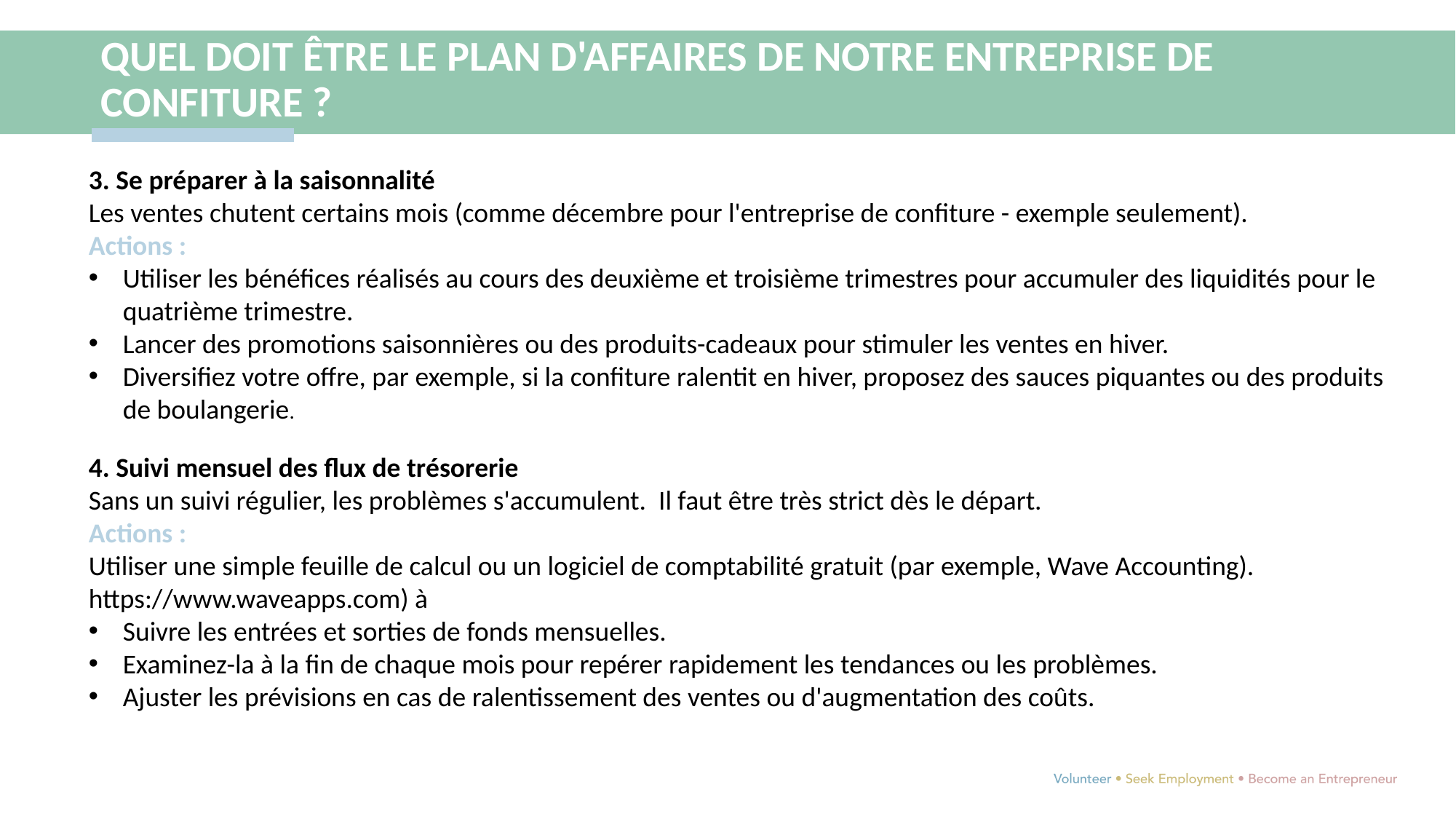

QUEL DOIT ÊTRE LE PLAN D'AFFAIRES DE NOTRE ENTREPRISE DE CONFITURE ?

3. Se préparer à la saisonnalité
Les ventes chutent certains mois (comme décembre pour l'entreprise de confiture - exemple seulement).
Actions :
Utiliser les bénéfices réalisés au cours des deuxième et troisième trimestres pour accumuler des liquidités pour le quatrième trimestre.
Lancer des promotions saisonnières ou des produits-cadeaux pour stimuler les ventes en hiver.
Diversifiez votre offre, par exemple, si la confiture ralentit en hiver, proposez des sauces piquantes ou des produits de boulangerie.

4. Suivi mensuel des flux de trésorerie
Sans un suivi régulier, les problèmes s'accumulent.  Il faut être très strict dès le départ.
Actions :
Utiliser une simple feuille de calcul ou un logiciel de comptabilité gratuit (par exemple, Wave Accounting).
https://www.waveapps.com) à
Suivre les entrées et sorties de fonds mensuelles.
Examinez-la à la fin de chaque mois pour repérer rapidement les tendances ou les problèmes.
Ajuster les prévisions en cas de ralentissement des ventes ou d'augmentation des coûts.